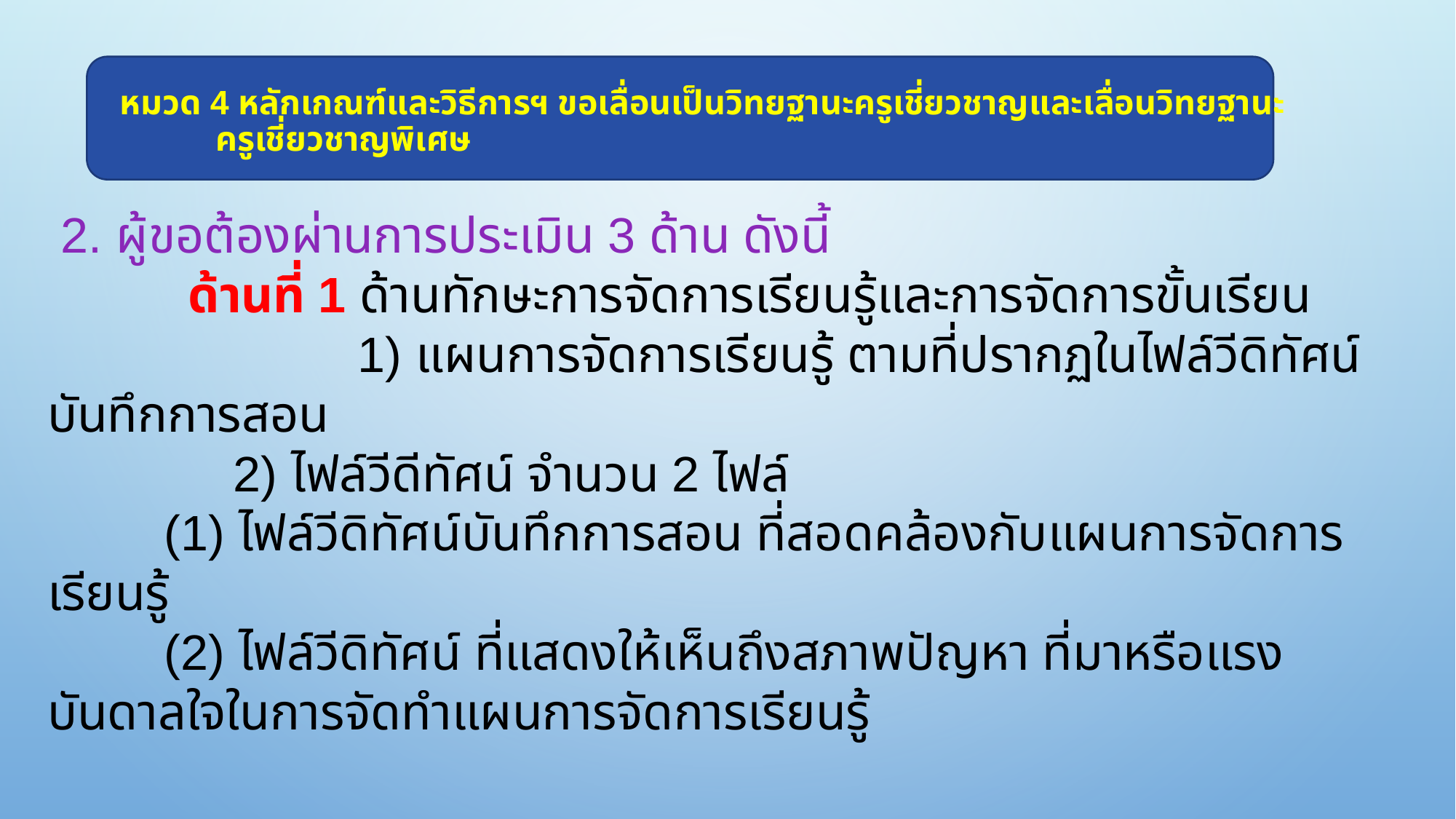

# หมวด 4 หลักเกณฑ์และวิธีการฯ ขอเลื่อนเป็นวิทยฐานะครูเชี่ยวชาญและเลื่อนวิทยฐานะ ครูเชี่ยวชาญพิเศษ
 2. ผู้ขอต้องผ่านการประเมิน 3 ด้าน ดังนี้
	    ด้านที่ 1 ด้านทักษะการจัดการเรียนรู้และการจัดการขั้นเรียน
	                1) แผนการจัดการเรียนรู้ ตามที่ปรากฏในไฟล์วีดิทัศน์บันทึกการสอน
		       2) ไฟล์วีดีทัศน์ จำนวน 2 ไฟล์
			  (1) ไฟล์วีดิทัศน์บันทึกการสอน ที่สอดคล้องกับแผนการจัดการเรียนรู้
			  (2) ไฟล์วีดิทัศน์ ที่แสดงให้เห็นถึงสภาพปัญหา ที่มาหรือแรงบันดาลใจในการจัดทำแผนการจัดการเรียนรู้